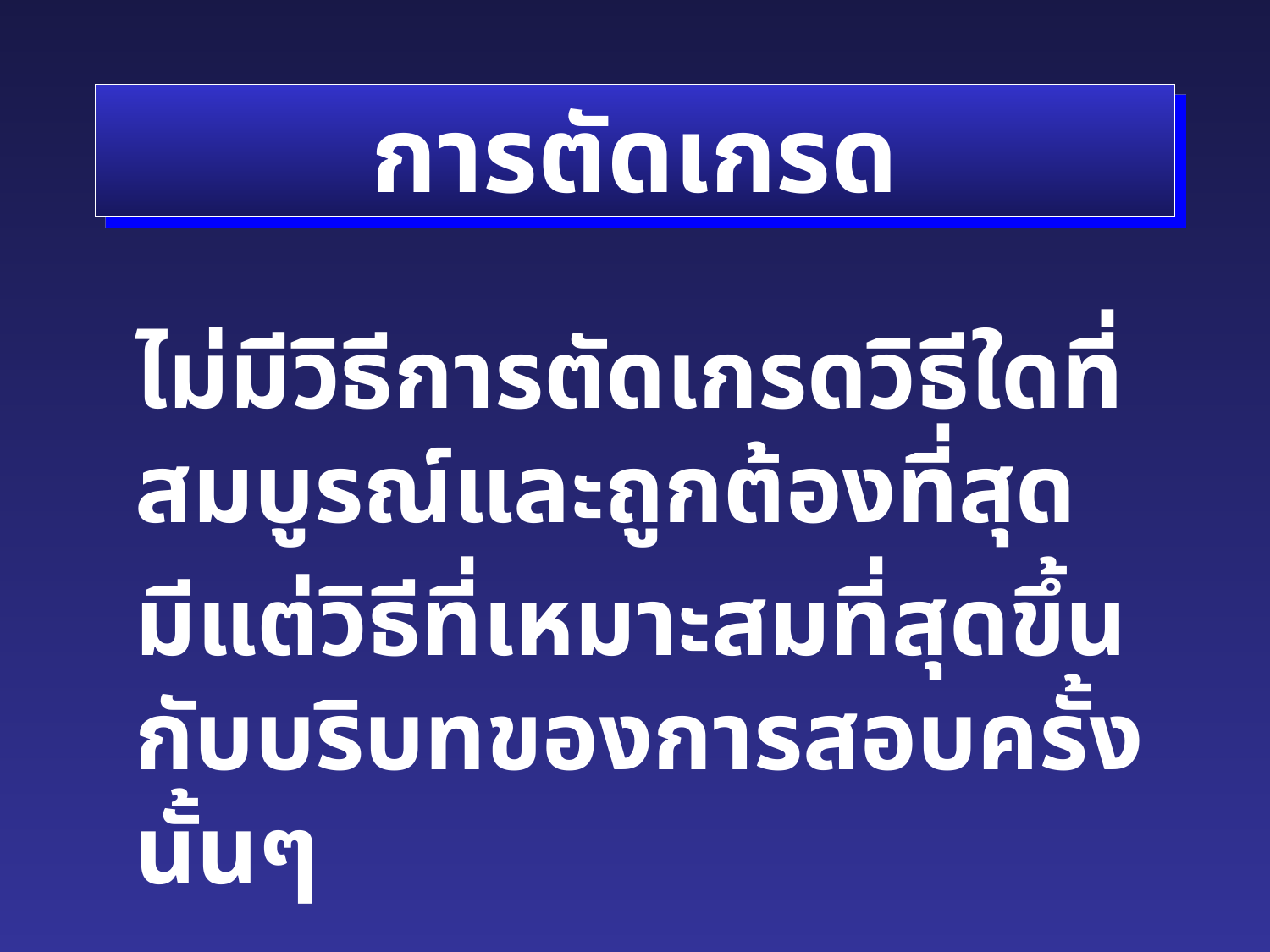

# การตัดเกรด
ไม่มีวิธีการตัดเกรดวิธีใดที่สมบูรณ์และถูกต้องที่สุด
มีแต่วิธีที่เหมาะสมที่สุดขึ้นกับบริบทของการสอบครั้งนั้นๆ